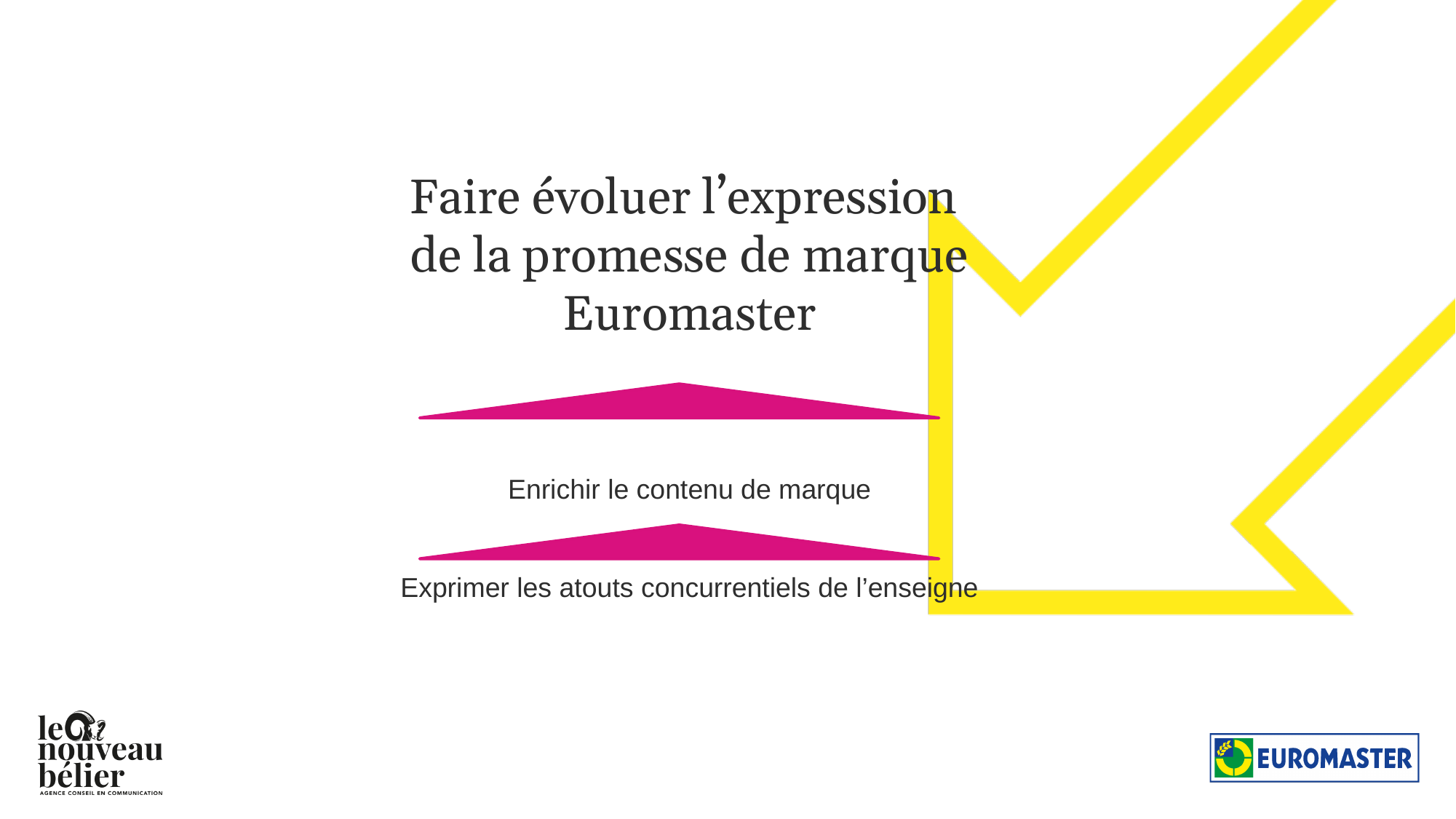

Faire évoluer l’expression
de la promesse de marque
Euromaster

Enrichir le contenu de marque

Exprimer les atouts concurrentiels de l’enseigne